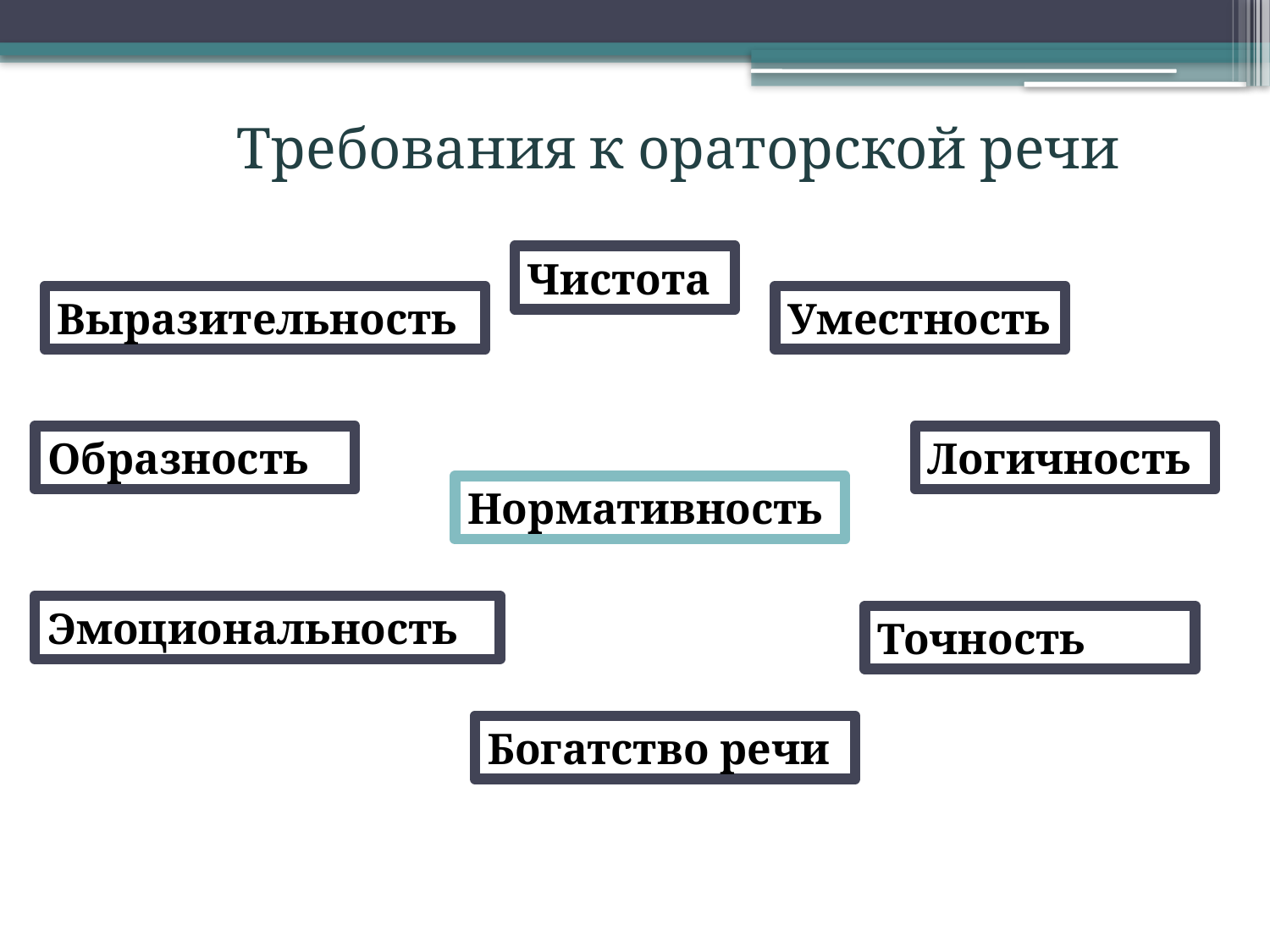

Требования к ораторской речи
Чистота
Выразительность
Уместность
Образность
Логичность
Нормативность
Эмоциональность
Точность
Богатство речи